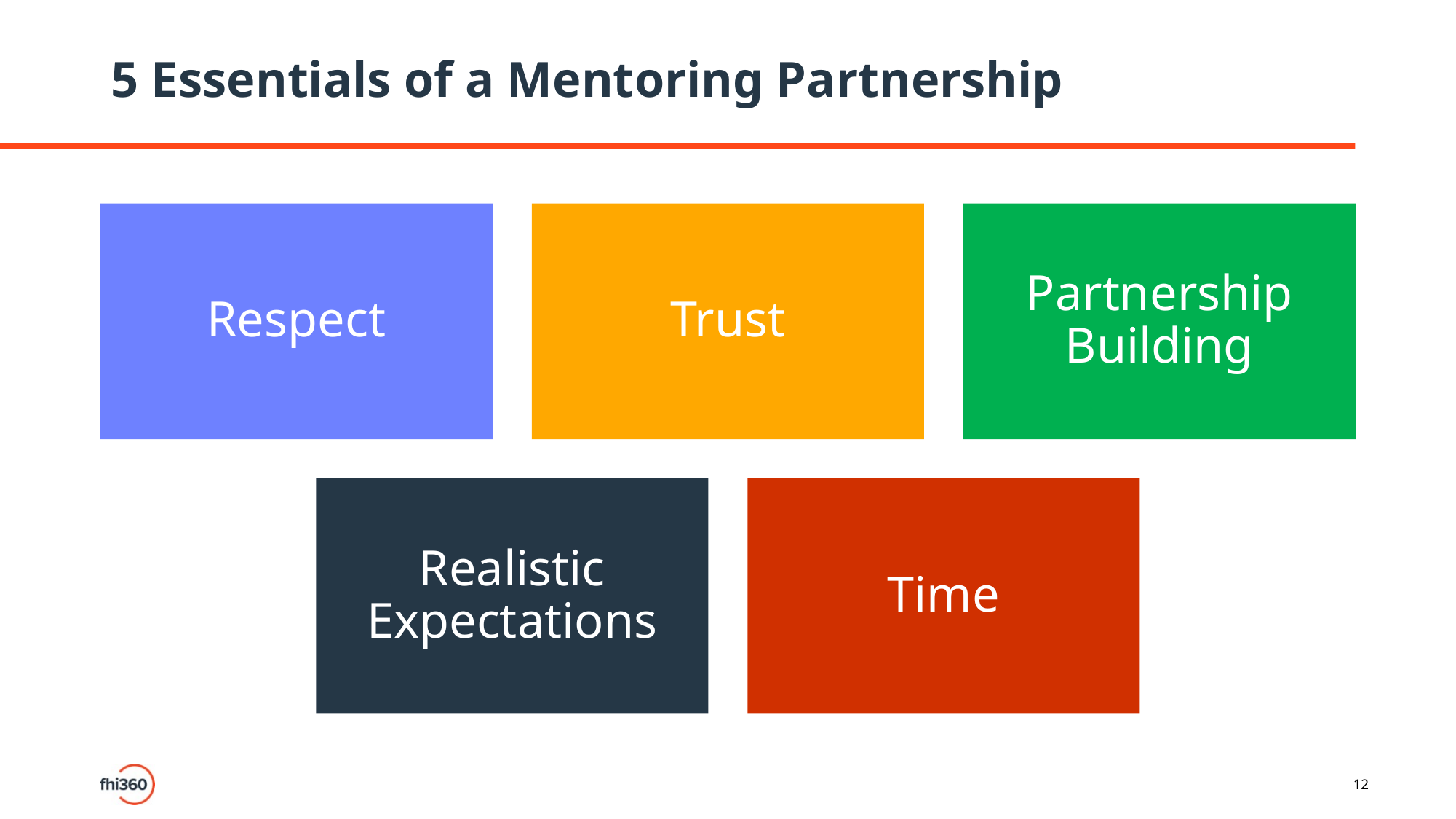

# 5 Essentials of a Mentoring Partnership
Respect
Trust
Partnership Building
Realistic Expectations
Time